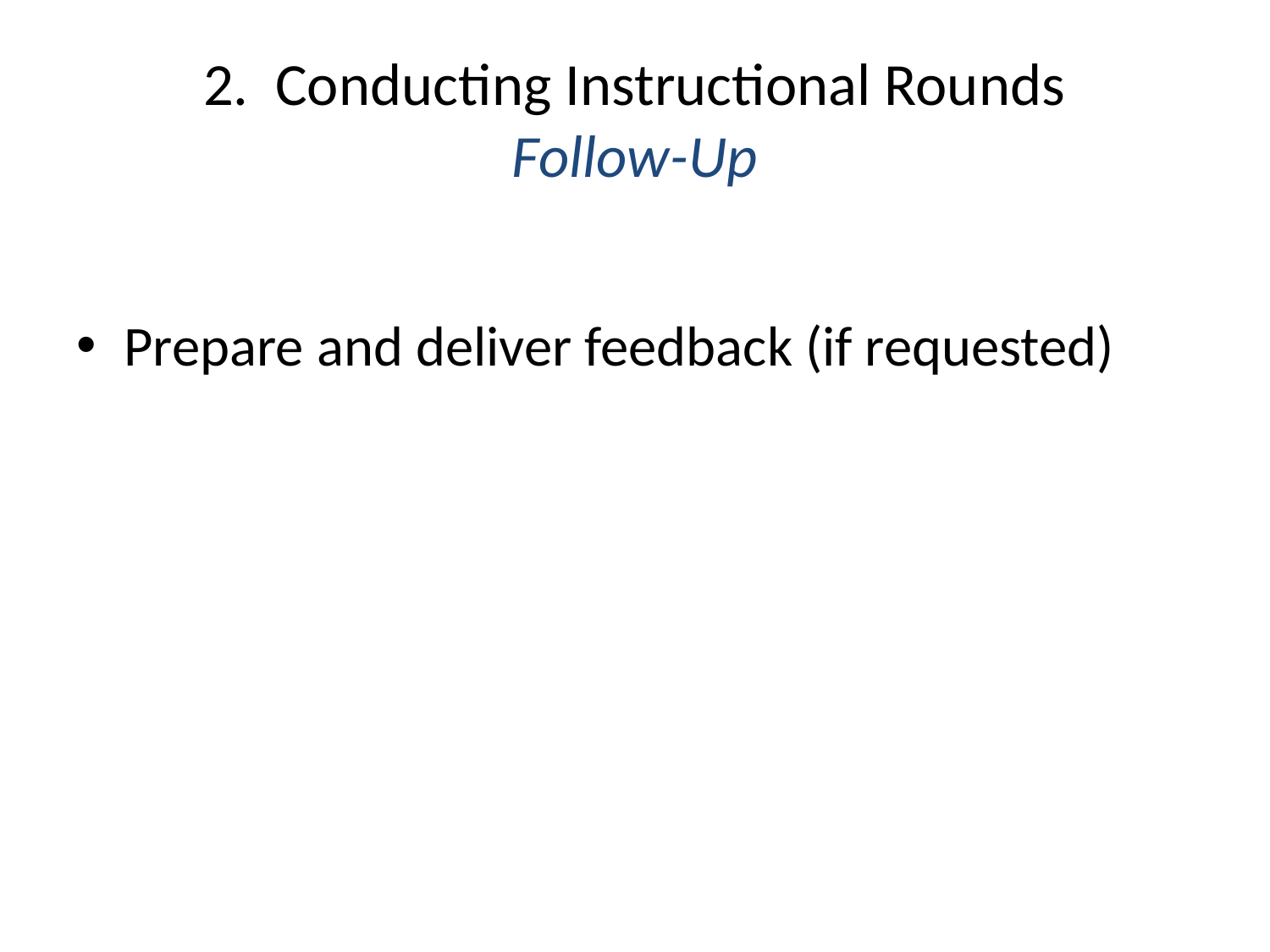

# 2.  Conducting Instructional Rounds Follow-Up
Prepare and deliver feedback (if requested)